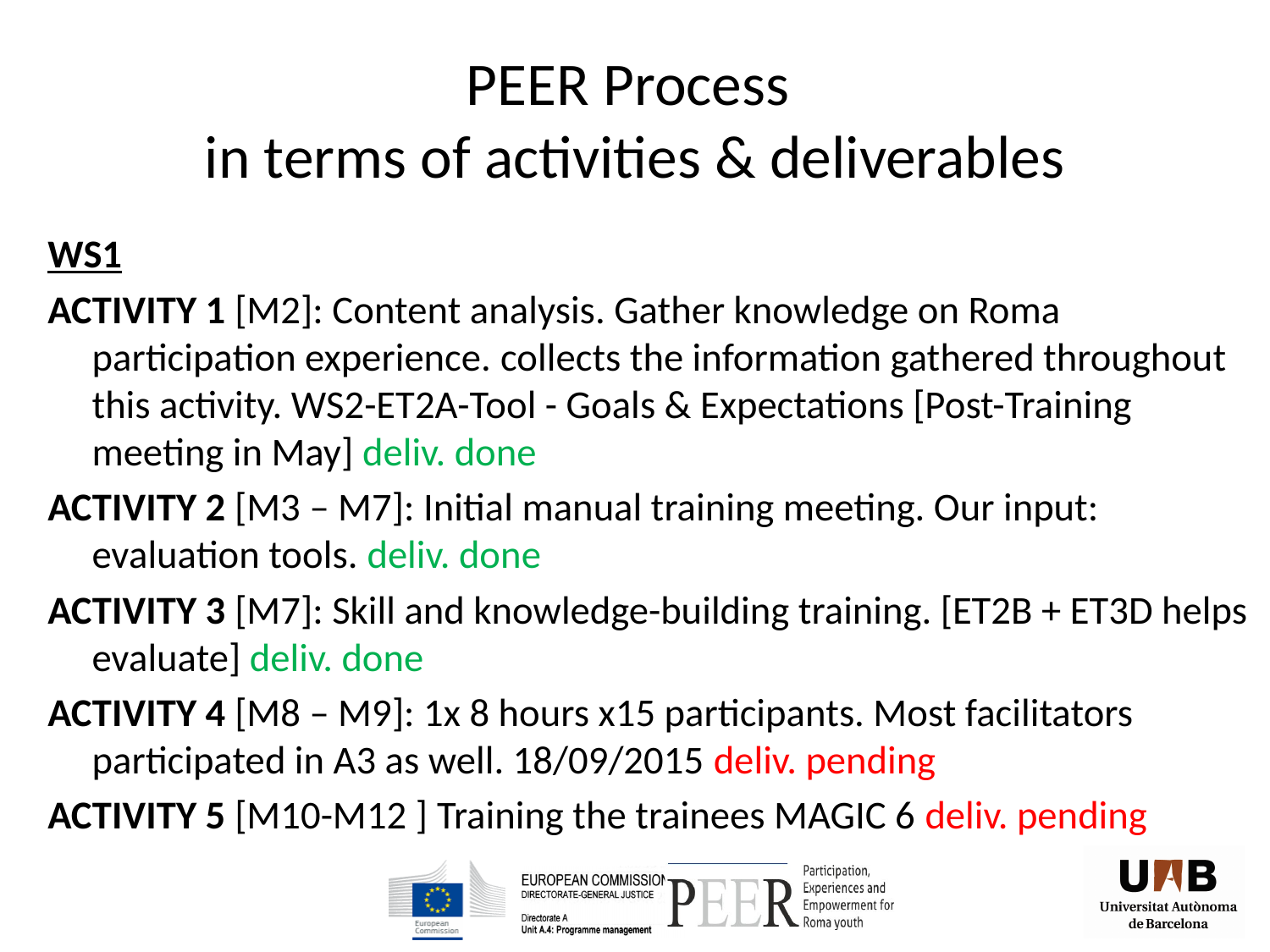

# PEER Process in terms of activities & deliverables
WS1
ACTIVITY 1 [M2]: Content analysis. Gather knowledge on Roma participation experience. collects the information gathered throughout this activity. WS2-ET2A-Tool - Goals & Expectations [Post-Training meeting in May] deliv. done
ACTIVITY 2 [M3 – M7]: Initial manual training meeting. Our input: evaluation tools. deliv. done
ACTIVITY 3 [M7]: Skill and knowledge-building training. [ET2B + ET3D helps evaluate] deliv. done
ACTIVITY 4 [M8 – M9]: 1x 8 hours x15 participants. Most facilitators participated in A3 as well. 18/09/2015 deliv. pending
ACTIVITY 5 [M10-M12 ] Training the trainees MAGIC 6 deliv. pending